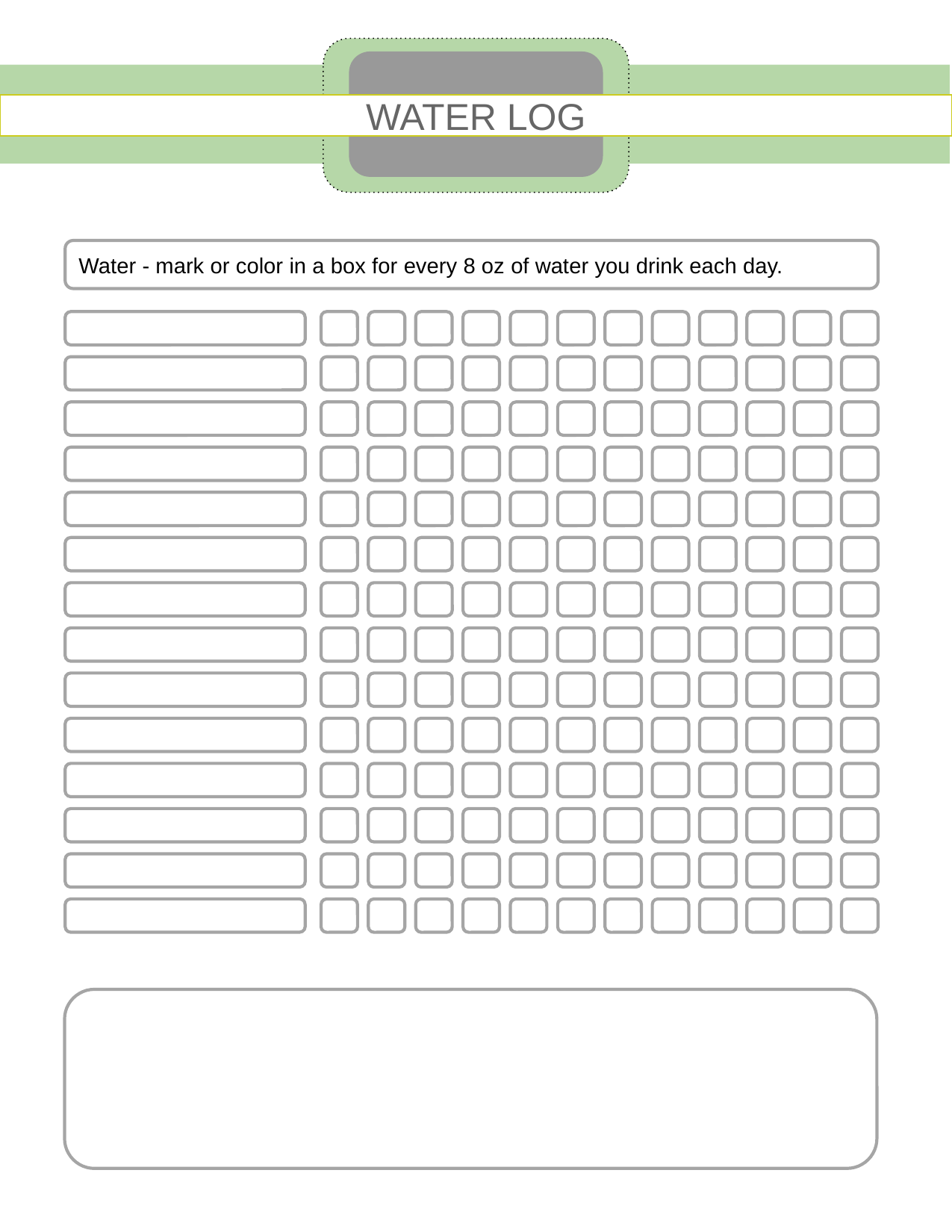

WATER LOG
Water - mark or color in a box for every 8 oz of water you drink each day.